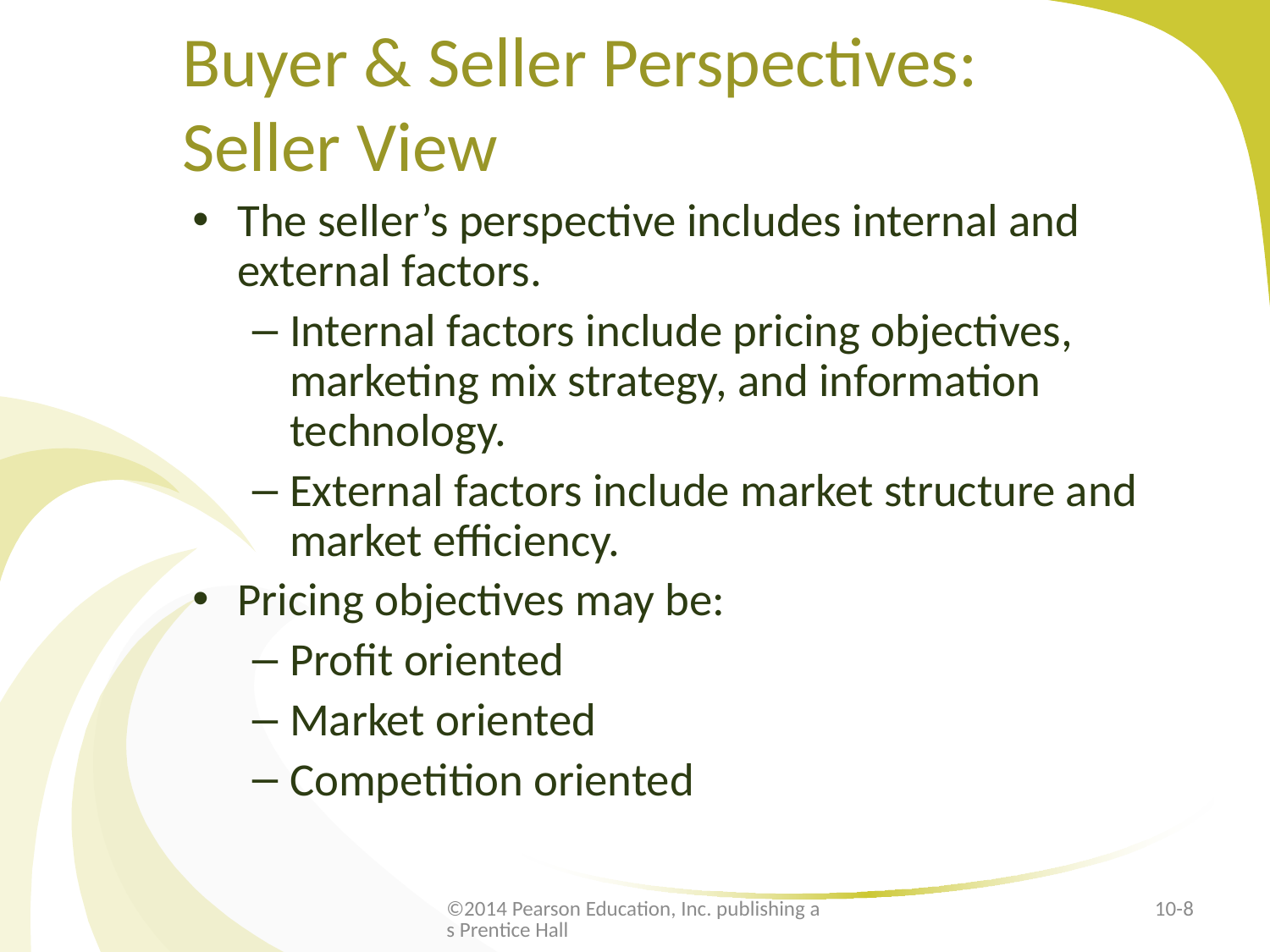

# Buyer & Seller Perspectives: Seller View
The seller’s perspective includes internal and external factors.
Internal factors include pricing objectives, marketing mix strategy, and information technology.
External factors include market structure and market efficiency.
Pricing objectives may be:
Profit oriented
Market oriented
Competition oriented
©2014 Pearson Education, Inc. publishing as Prentice Hall
10-8